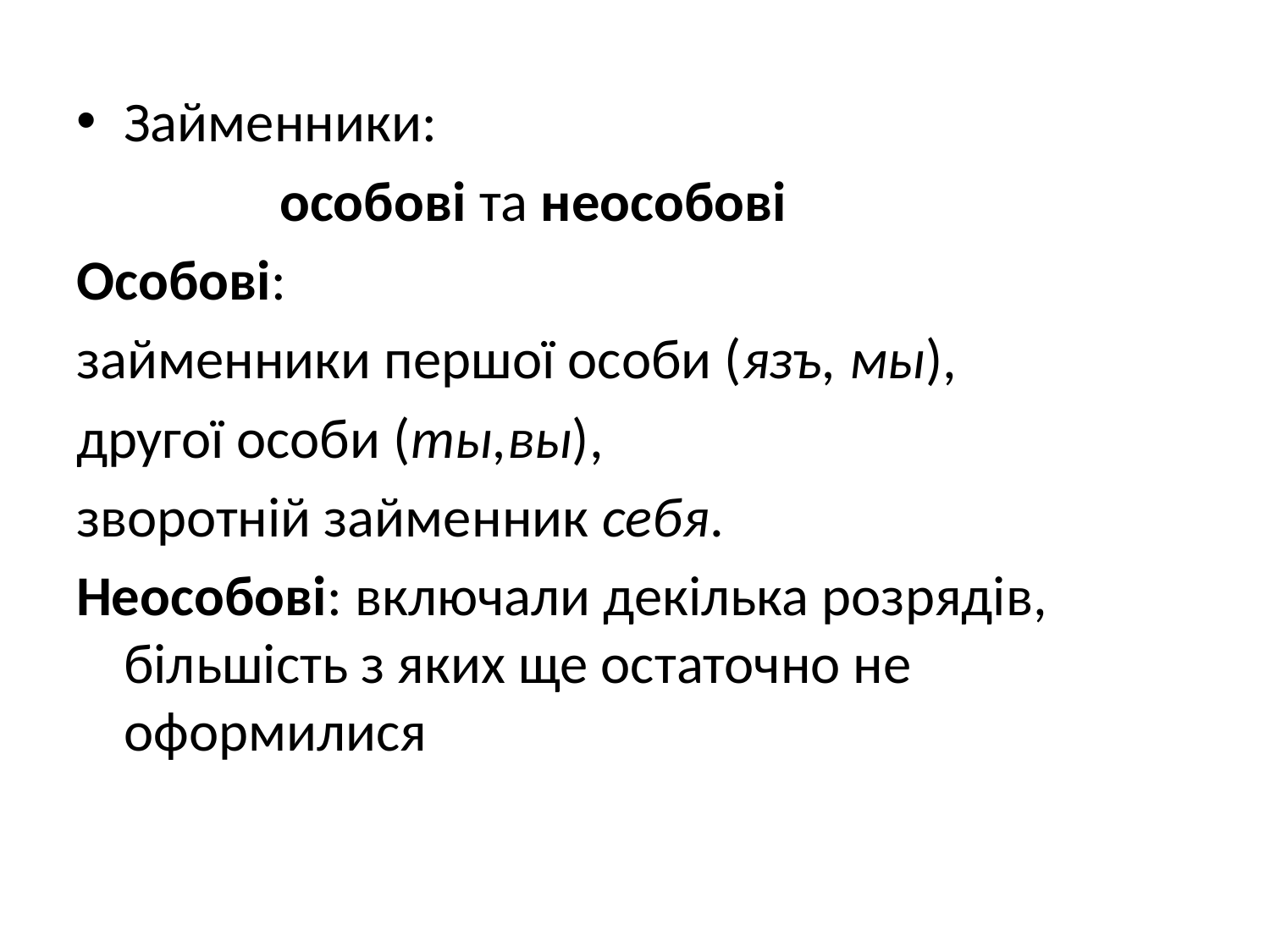

Займенники:
                особові та неособові
Особові:
займенники першої особи (язъ, мы),
другої особи (ты,вы),
зворотній займенник себя.
Неособові: включали декілька розрядів, більшість з яких ще остаточно не оформилися